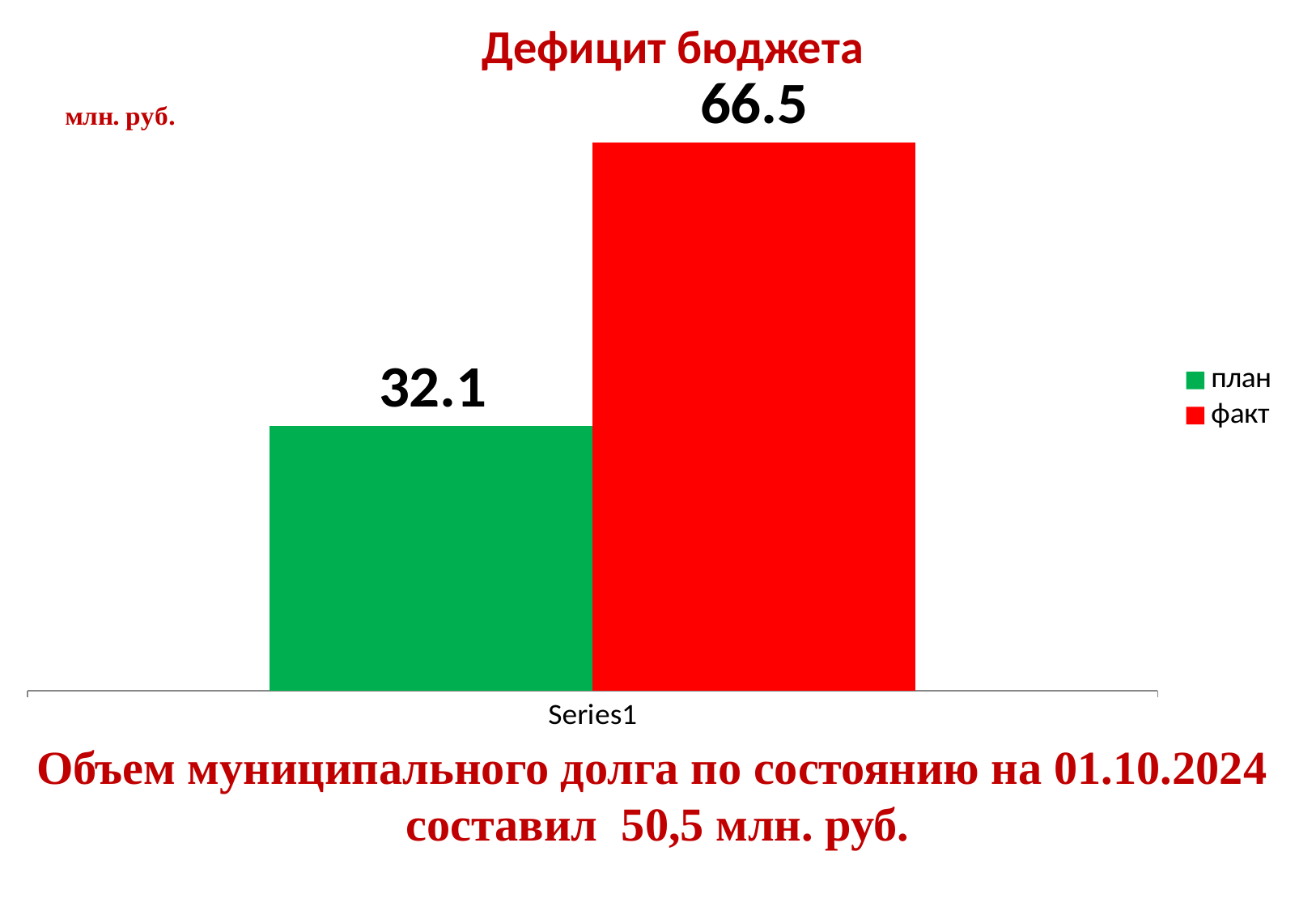

Дефицит бюджета

### Chart

| Category | план | факт |
|---|---|---|
|  | 32.1 | 66.5 |
Объем муниципального долга по состоянию на 01.10.2024  составил  50,5 млн. руб.